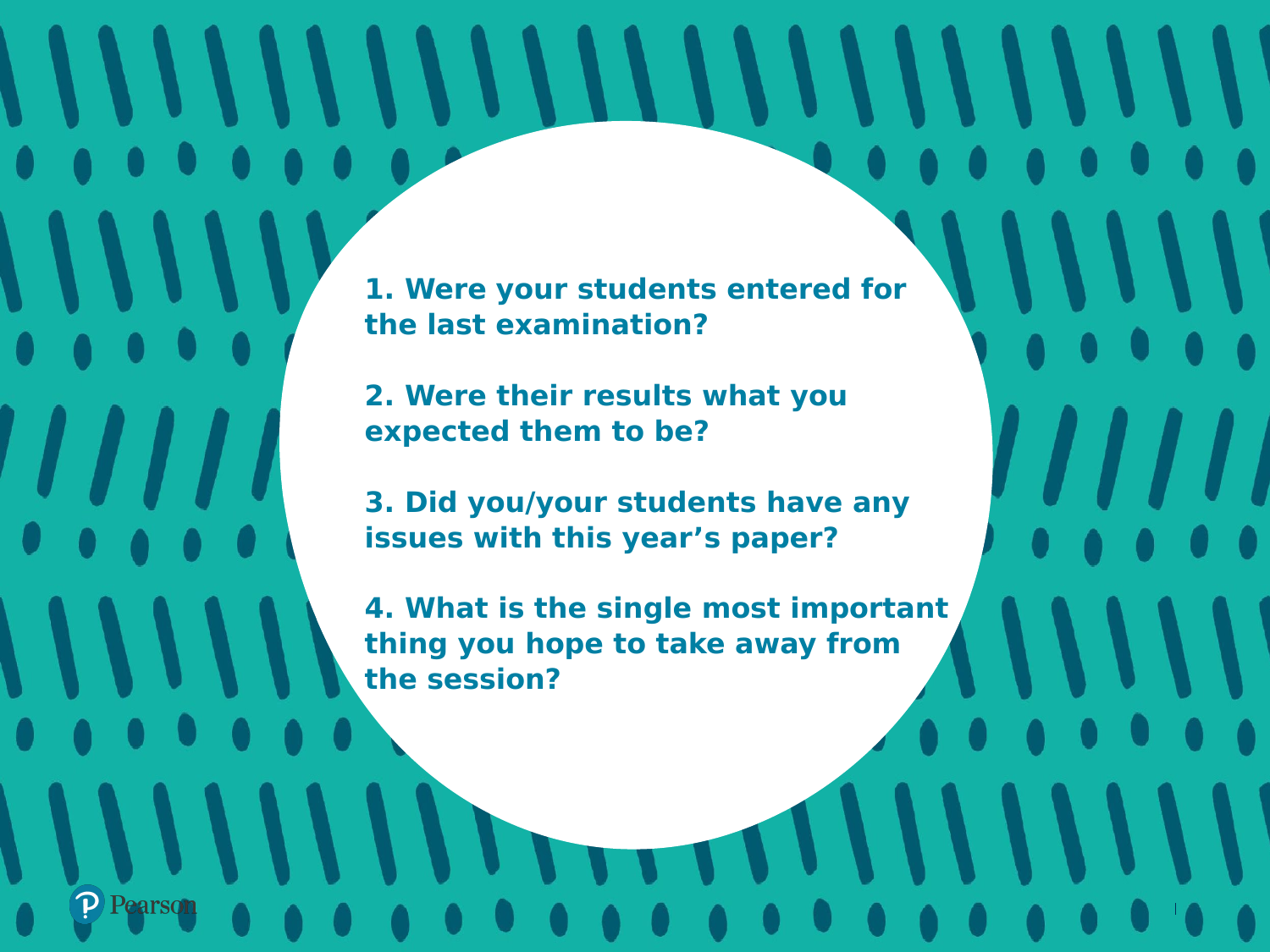

# 1. Were your students entered for the last examination? 2. Were their results what you expected them to be? 3. Did you/your students have any issues with this year’s paper? 4. What is the single most important thing you hope to take away from the session?